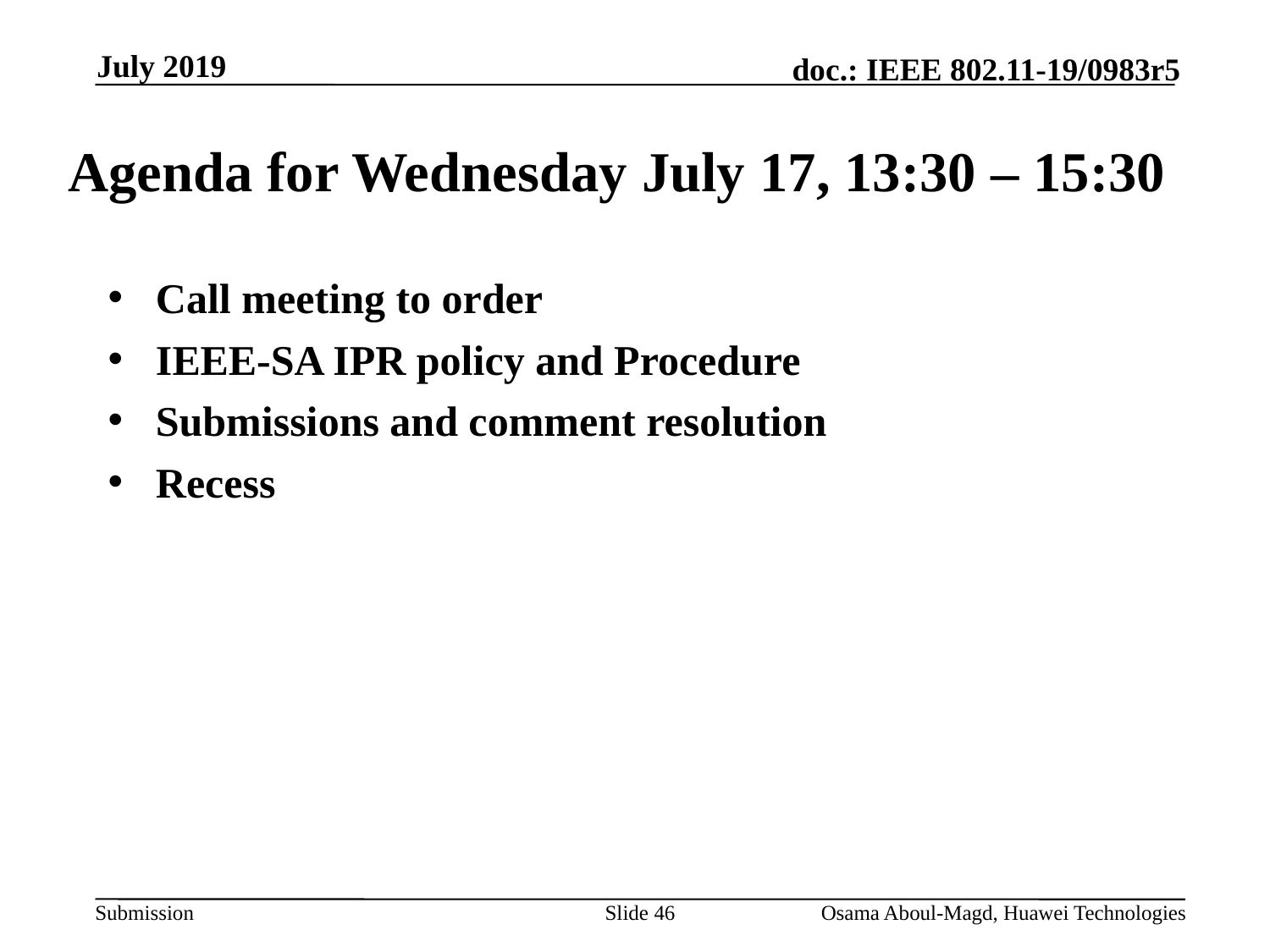

July 2019
# Agenda for Wednesday July 17, 13:30 – 15:30
Call meeting to order
IEEE-SA IPR policy and Procedure
Submissions and comment resolution
Recess
Slide 46
Osama Aboul-Magd, Huawei Technologies